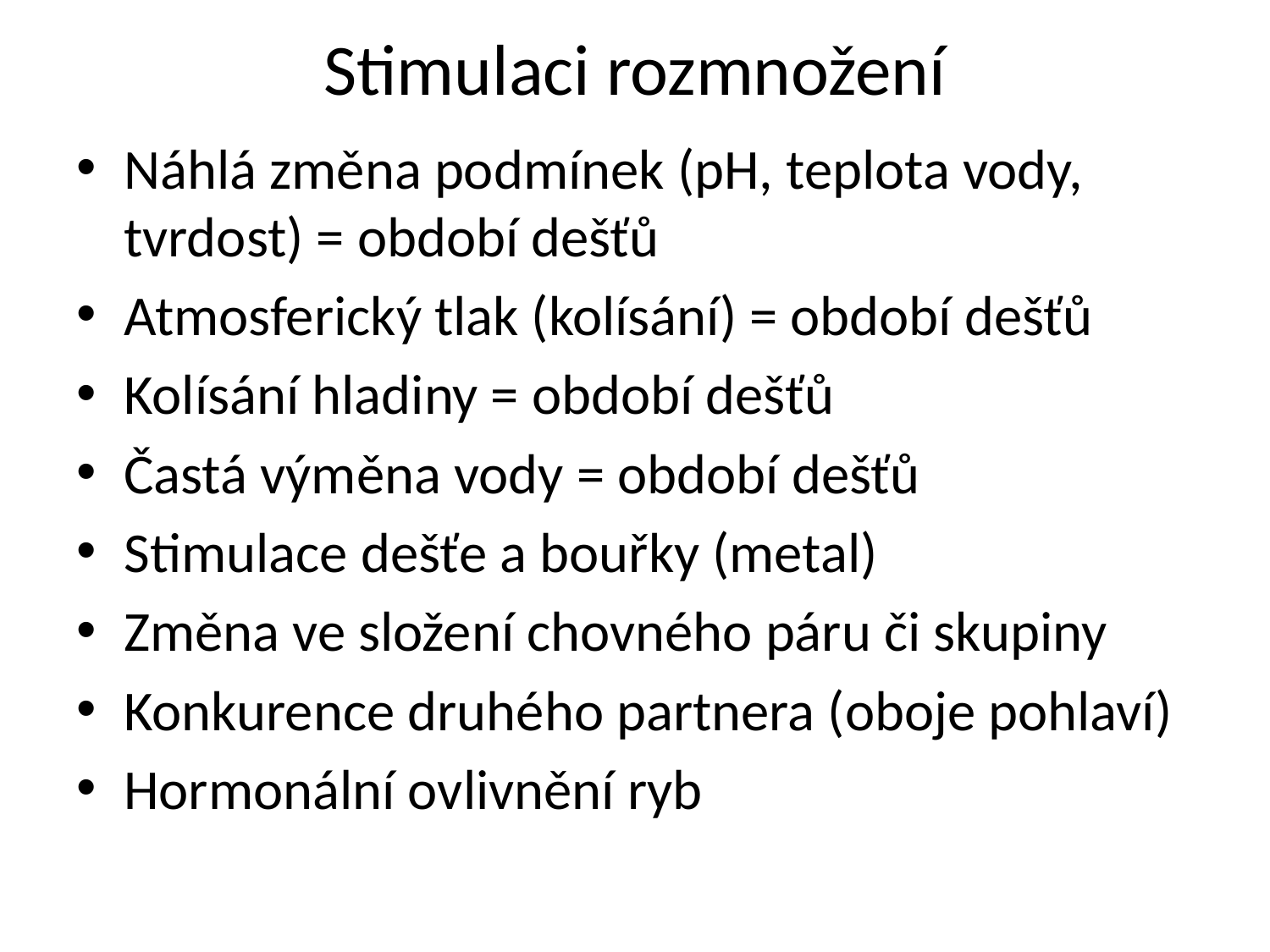

# Stimulaci rozmnožení
Náhlá změna podmínek (pH, teplota vody, tvrdost) = období dešťů
Atmosferický tlak (kolísání) = období dešťů
Kolísání hladiny = období dešťů
Častá výměna vody = období dešťů
Stimulace dešťe a bouřky (metal)
Změna ve složení chovného páru či skupiny
Konkurence druhého partnera (oboje pohlaví)
Hormonální ovlivnění ryb